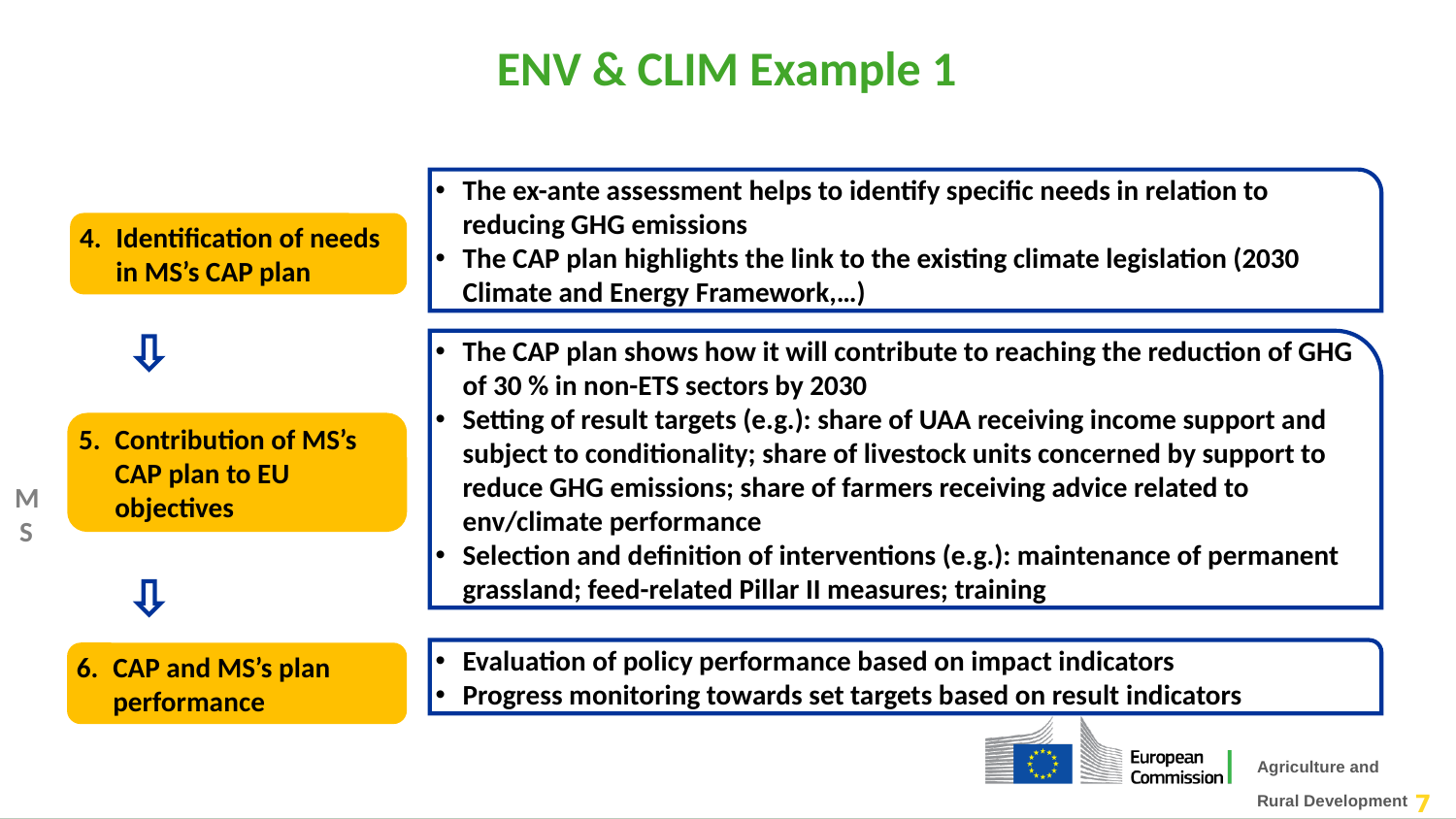

ENV & CLIM Example 1
The ex-ante assessment helps to identify specific needs in relation to reducing GHG emissions
The CAP plan highlights the link to the existing climate legislation (2030 Climate and Energy Framework,…)
Identification of needs in MS’s CAP plan
The CAP plan shows how it will contribute to reaching the reduction of GHG of 30 % in non-ETS sectors by 2030
Setting of result targets (e.g.): share of UAA receiving income support and subject to conditionality; share of livestock units concerned by support to reduce GHG emissions; share of farmers receiving advice related to env/climate performance
Selection and definition of interventions (e.g.): maintenance of permanent grassland; feed-related Pillar II measures; training

Contribution of MS’s CAP plan to EU objectives
MS

Evaluation of policy performance based on impact indicators
Progress monitoring towards set targets based on result indicators
CAP and MS’s plan performance
7